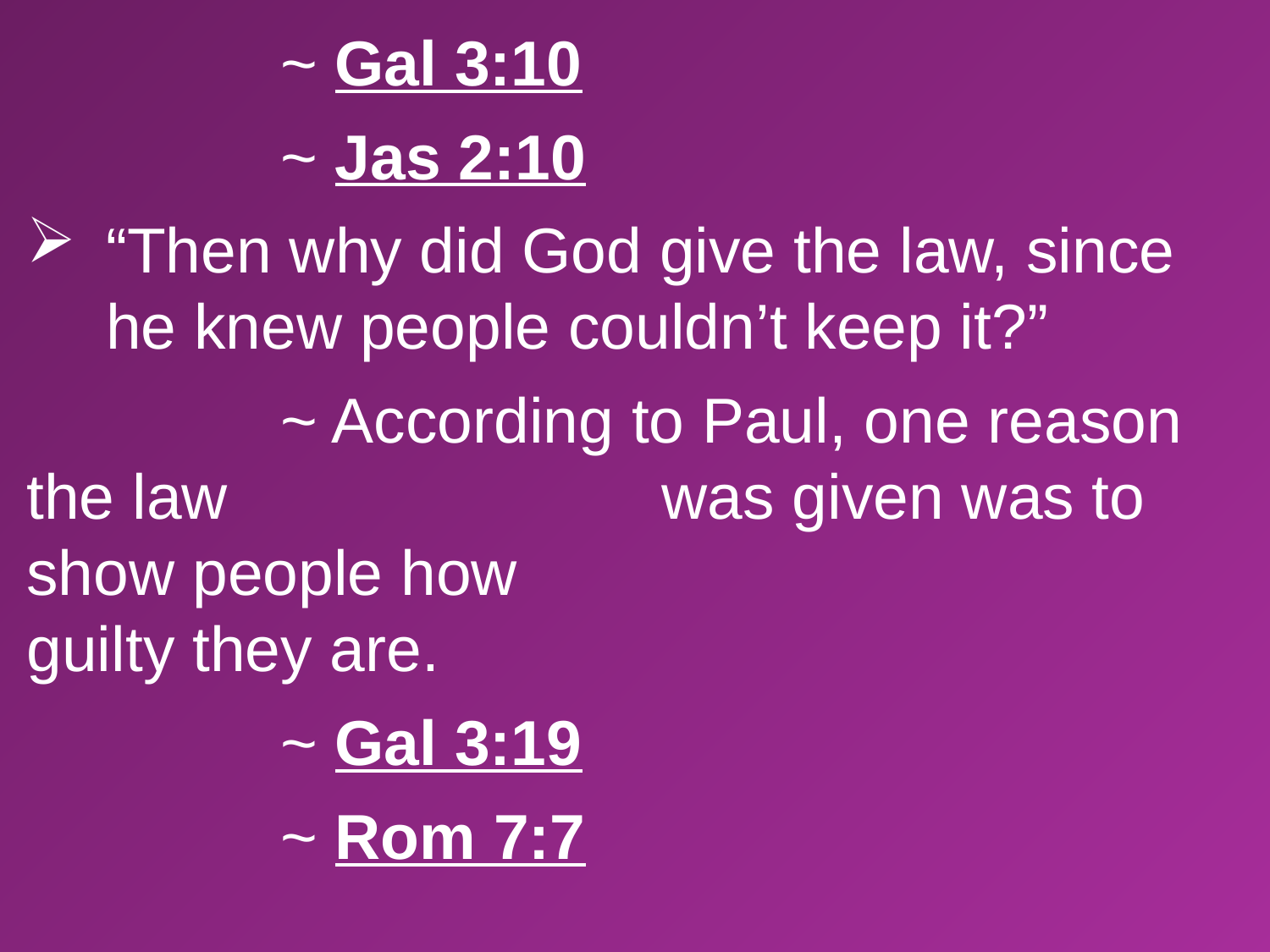

~ Gal 3:10
		~ Jas 2:10
“Then why did God give the law, since he knew people couldn’t keep it?”
		~ According to Paul, one reason the law 				was given was to show people how 					guilty they are.
		~ Gal 3:19
		~ Rom 7:7